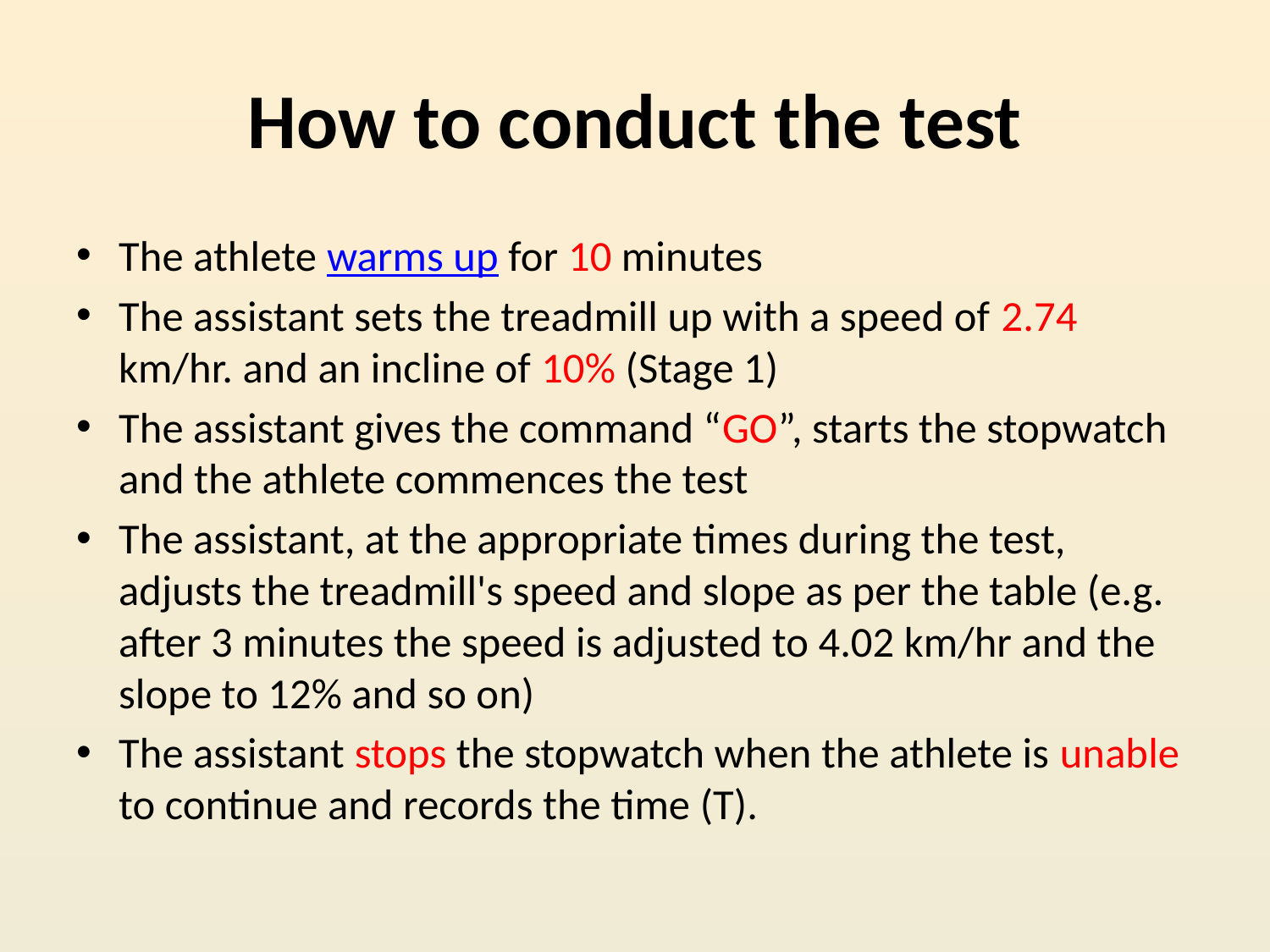

# How to conduct the test
The athlete warms up for 10 minutes
The assistant sets the treadmill up with a speed of 2.74 km/hr. and an incline of 10% (Stage 1)
The assistant gives the command “GO”, starts the stopwatch and the athlete commences the test
The assistant, at the appropriate times during the test, adjusts the treadmill's speed and slope as per the table (e.g. after 3 minutes the speed is adjusted to 4.02 km/hr and the slope to 12% and so on)
The assistant stops the stopwatch when the athlete is unable to continue and records the time (T).

19